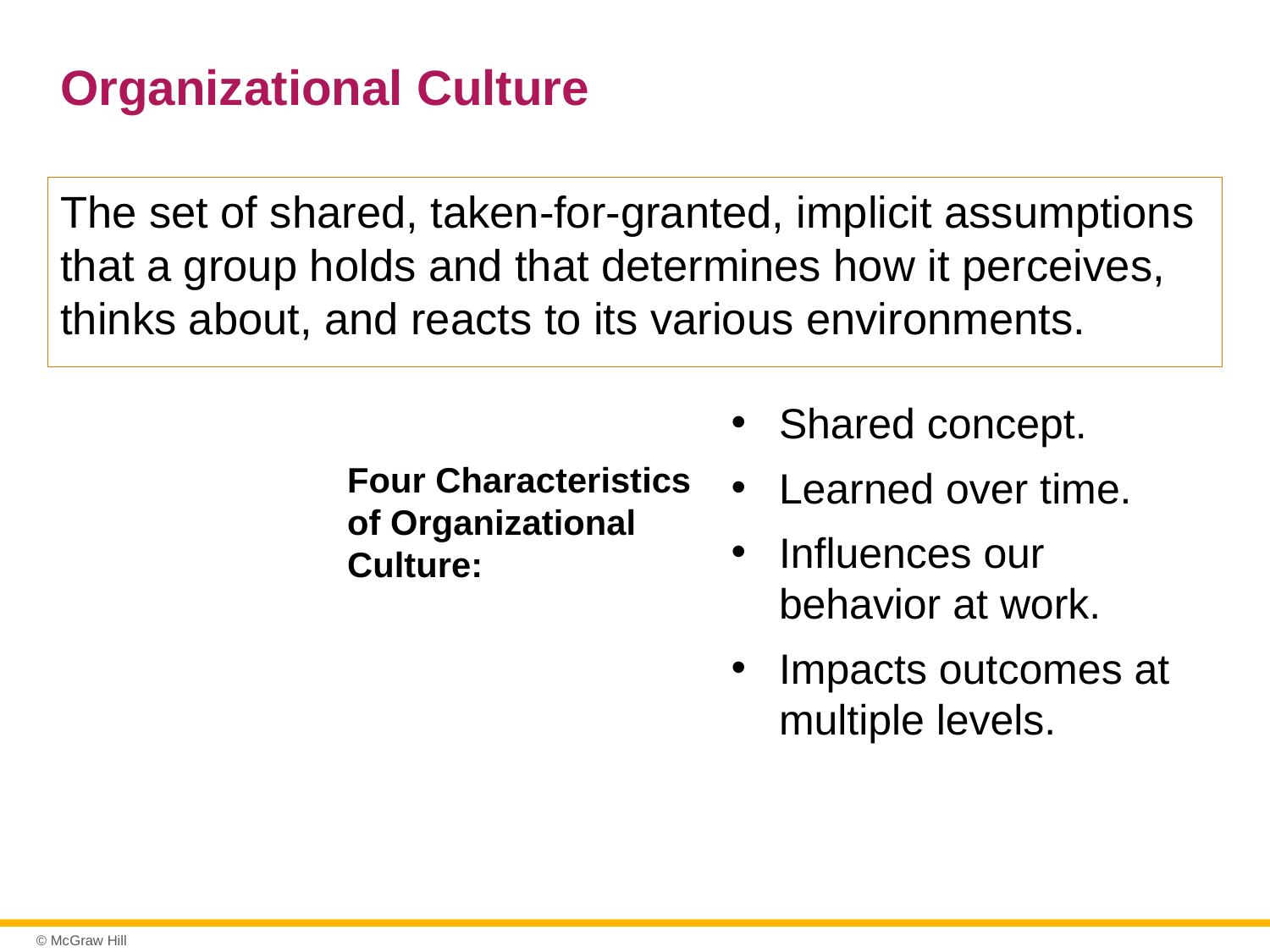

# Organizational Culture
The set of shared, taken-for-granted, implicit assumptions that a group holds and that determines how it perceives, thinks about, and reacts to its various environments.

Shared concept.
Learned over time.
Influences our behavior at work.
Impacts outcomes at multiple levels.

Four Characteristics of Organizational Culture: